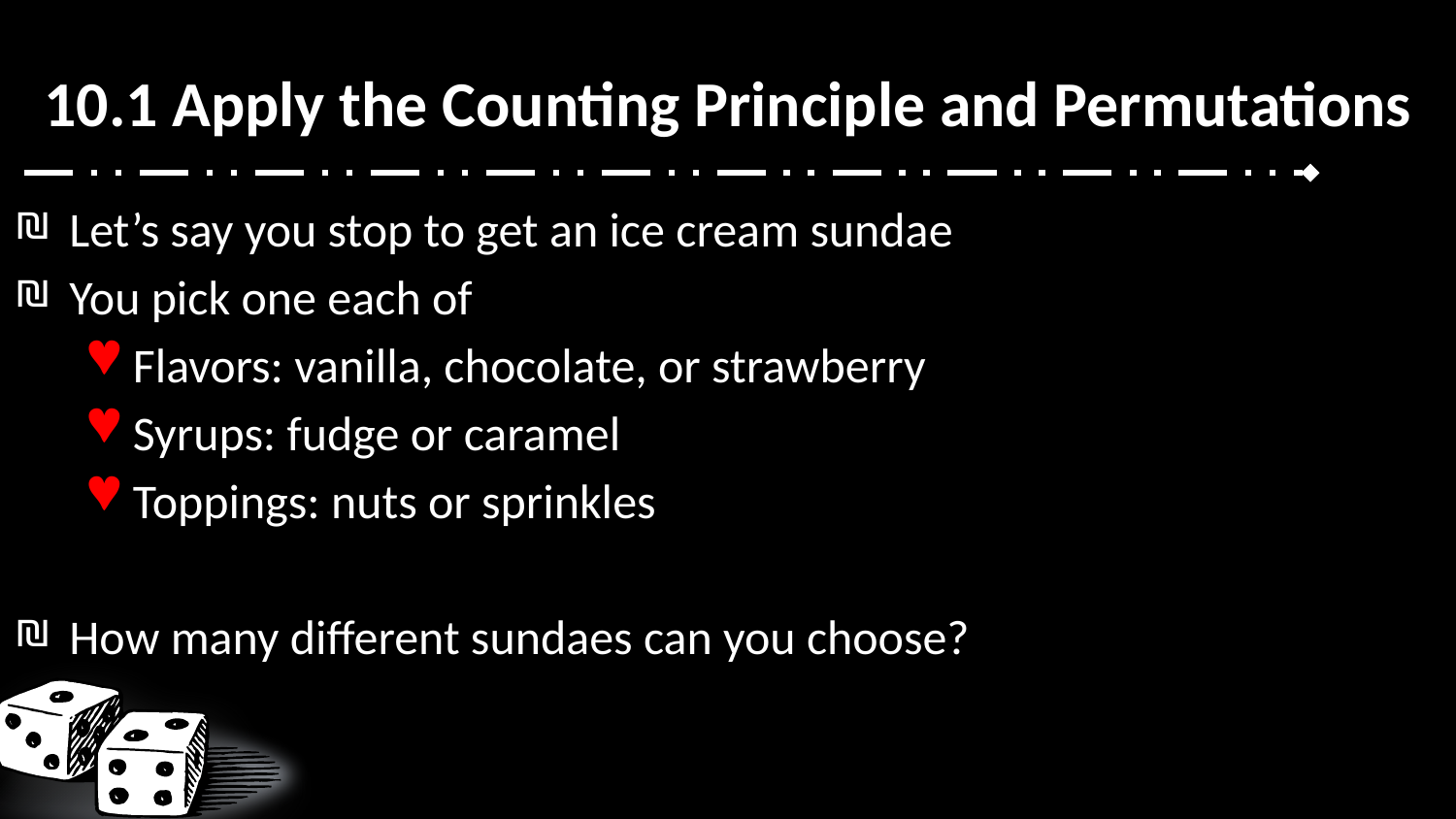

# 10.1 Apply the Counting Principle and Permutations
Let’s say you stop to get an ice cream sundae
You pick one each of
Flavors: vanilla, chocolate, or strawberry
Syrups: fudge or caramel
Toppings: nuts or sprinkles

How many different sundaes can you choose?